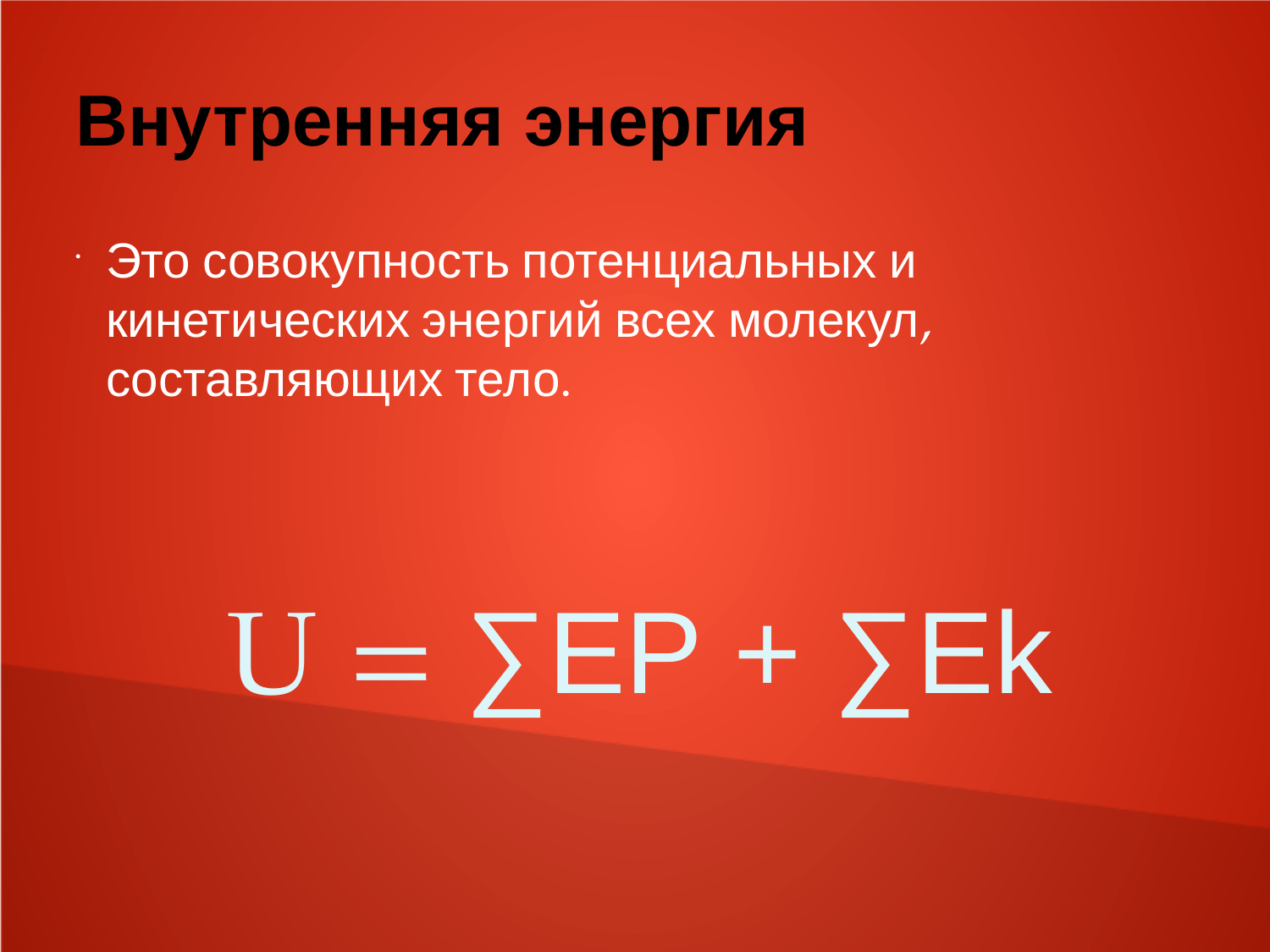

Внутренняя энергия
Это совокупность потенциальных и кинетических энергий всех молекул, составляющих тело.
U = ∑EP + ∑Ek